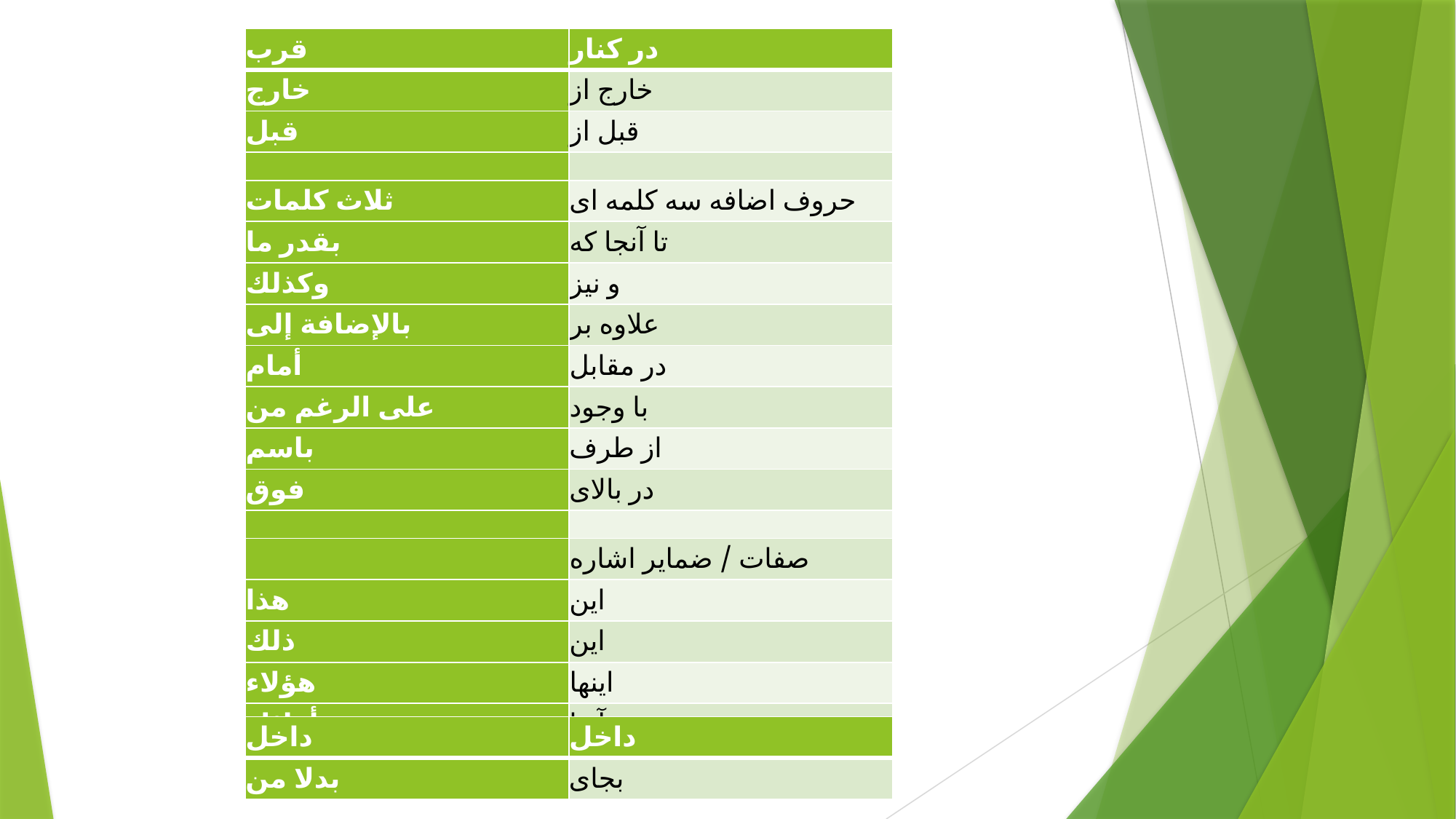

| قرب | در کنار |
| --- | --- |
| خارج | خارج از |
| قبل | قبل از |
|  |  |
| ثلاث كلمات | حروف اضافه سه کلمه ای |
| بقدر ما | تا آنجا که |
| وكذلك | و نیز |
| بالإضافة إلى | علاوه بر |
| أمام | در مقابل |
| على الرغم من | با وجود |
| باسم | از طرف |
| فوق | در بالای |
|  |  |
|  | صفات / ضمایر اشاره |
| هذا | این |
| ذلك | این |
| هؤلاء | اینها |
| أولئك | آنها |
| داخل | داخل |
| --- | --- |
| بدلا من | بجای |